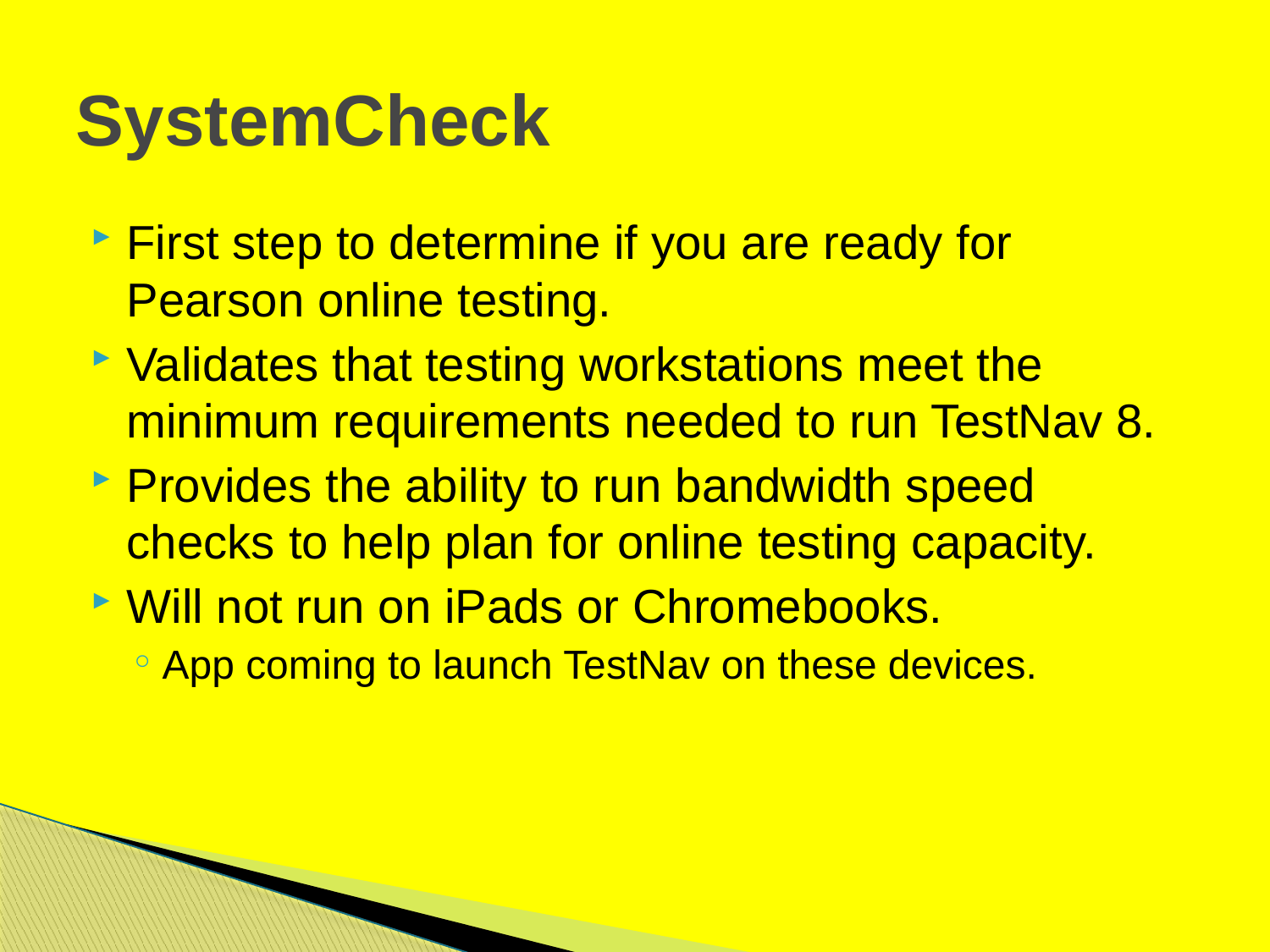

# SystemCheck
First step to determine if you are ready for Pearson online testing.
Validates that testing workstations meet the minimum requirements needed to run TestNav 8.
Provides the ability to run bandwidth speed checks to help plan for online testing capacity.
Will not run on iPads or Chromebooks.
App coming to launch TestNav on these devices.